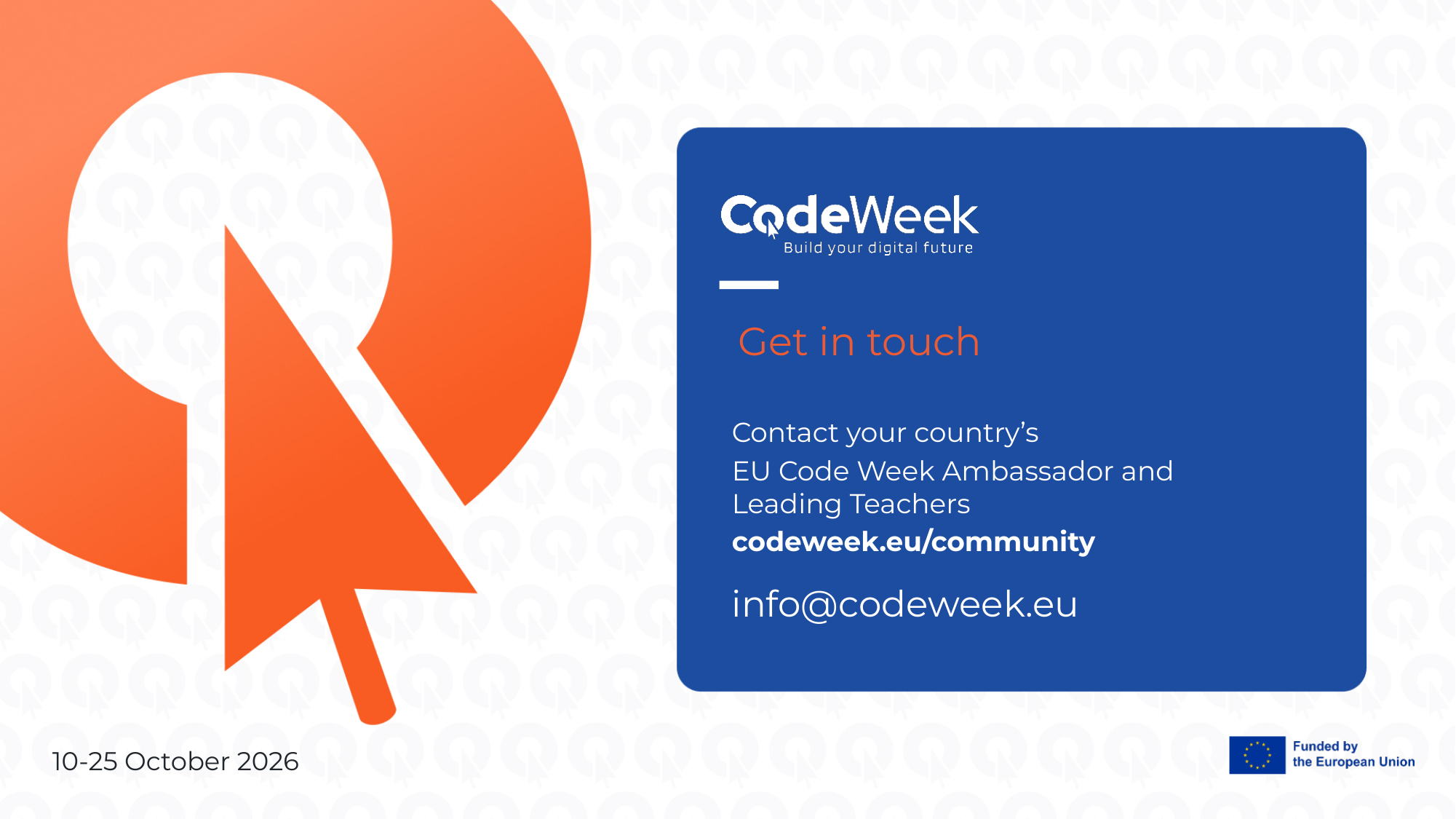

# Get in touch
Contact your country’s
EU Code Week Ambassador and Leading Teachers
codeweek.eu/community
info@codeweek.eu